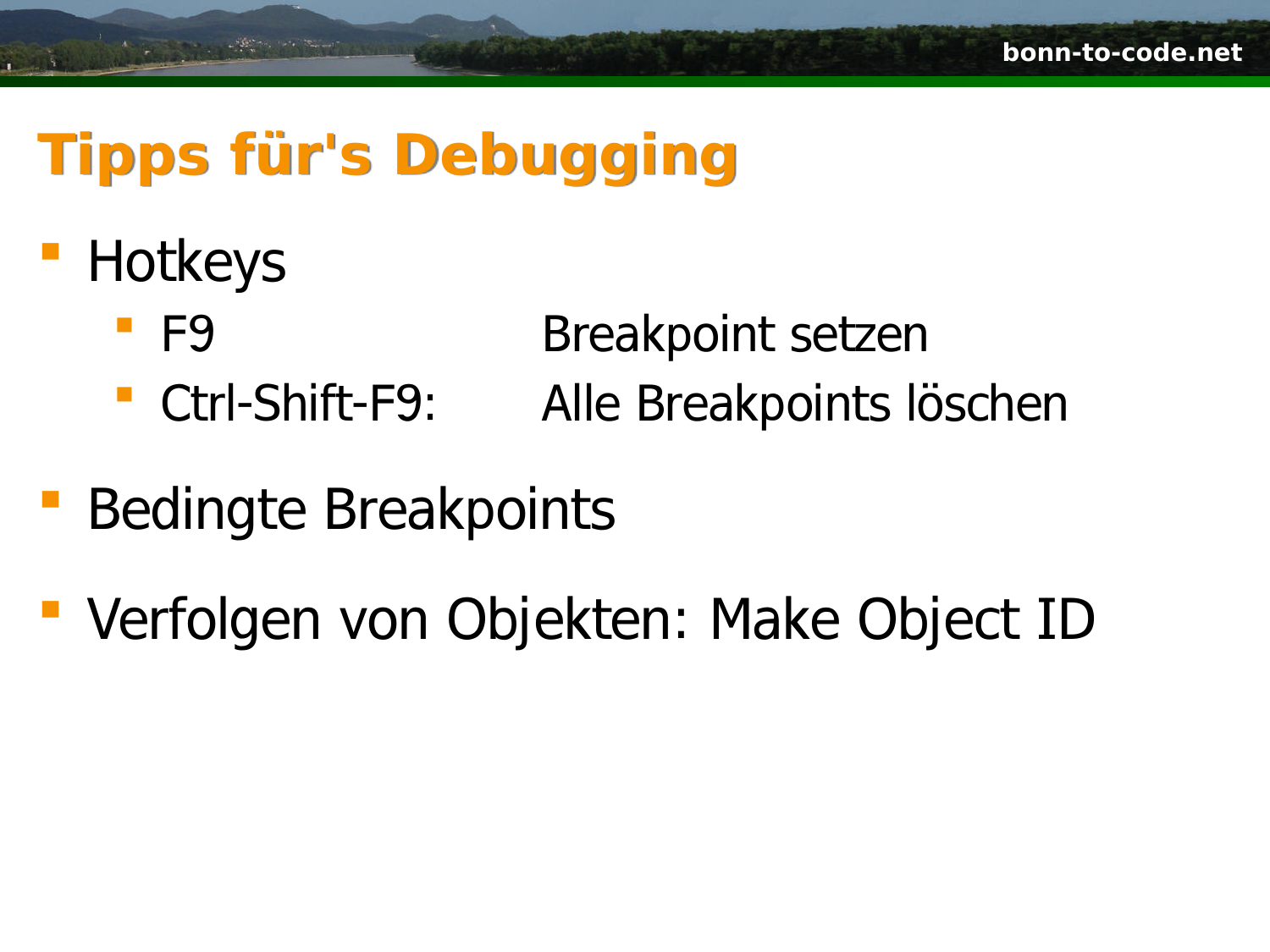

# Tipps für's Debugging
Hotkeys
F9			Breakpoint setzen
Ctrl-Shift-F9:	Alle Breakpoints löschen
Bedingte Breakpoints
Verfolgen von Objekten: Make Object ID